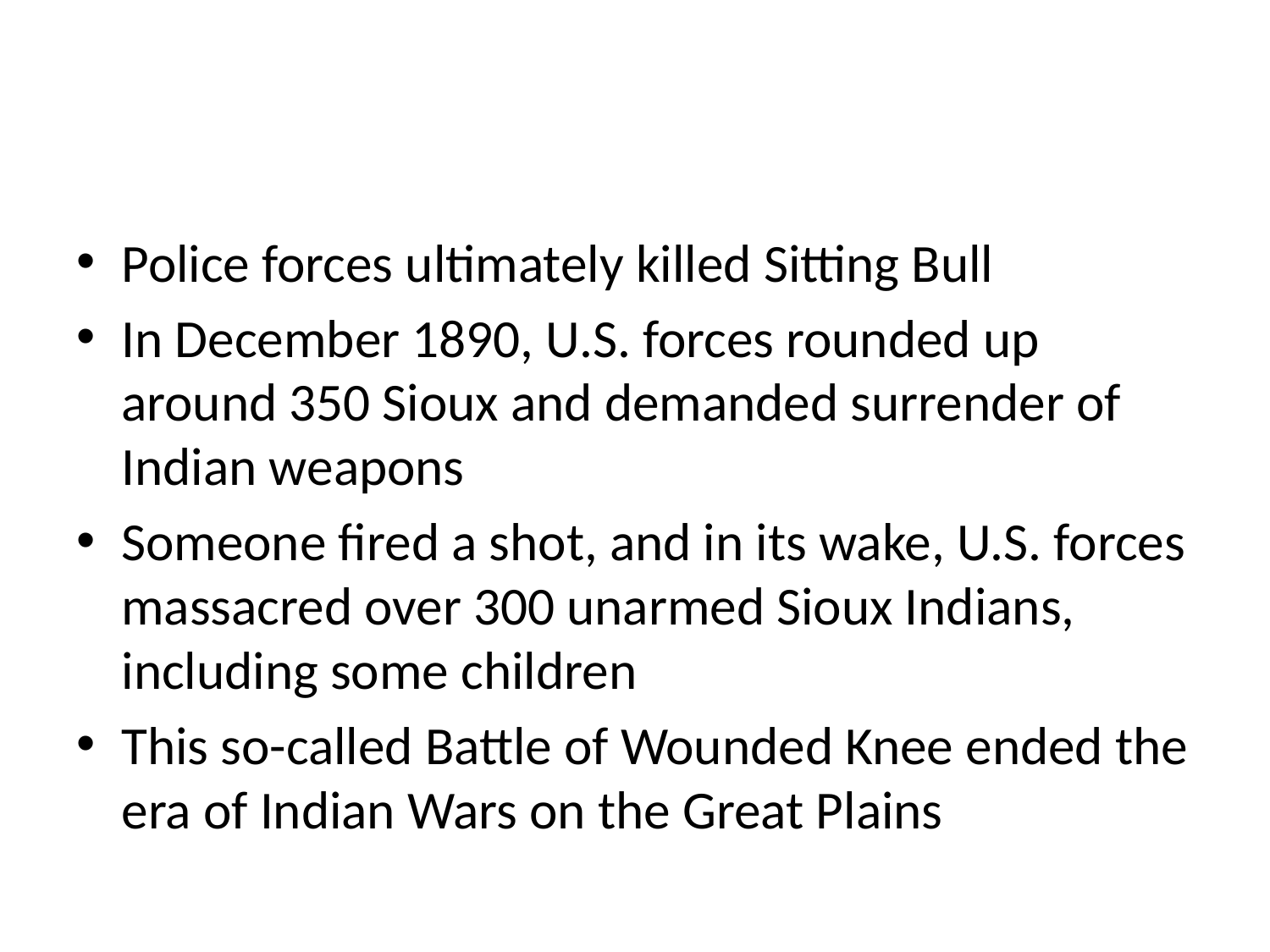

#
Police forces ultimately killed Sitting Bull
In December 1890, U.S. forces rounded up around 350 Sioux and demanded surrender of Indian weapons
Someone fired a shot, and in its wake, U.S. forces massacred over 300 unarmed Sioux Indians, including some children
This so-called Battle of Wounded Knee ended the era of Indian Wars on the Great Plains